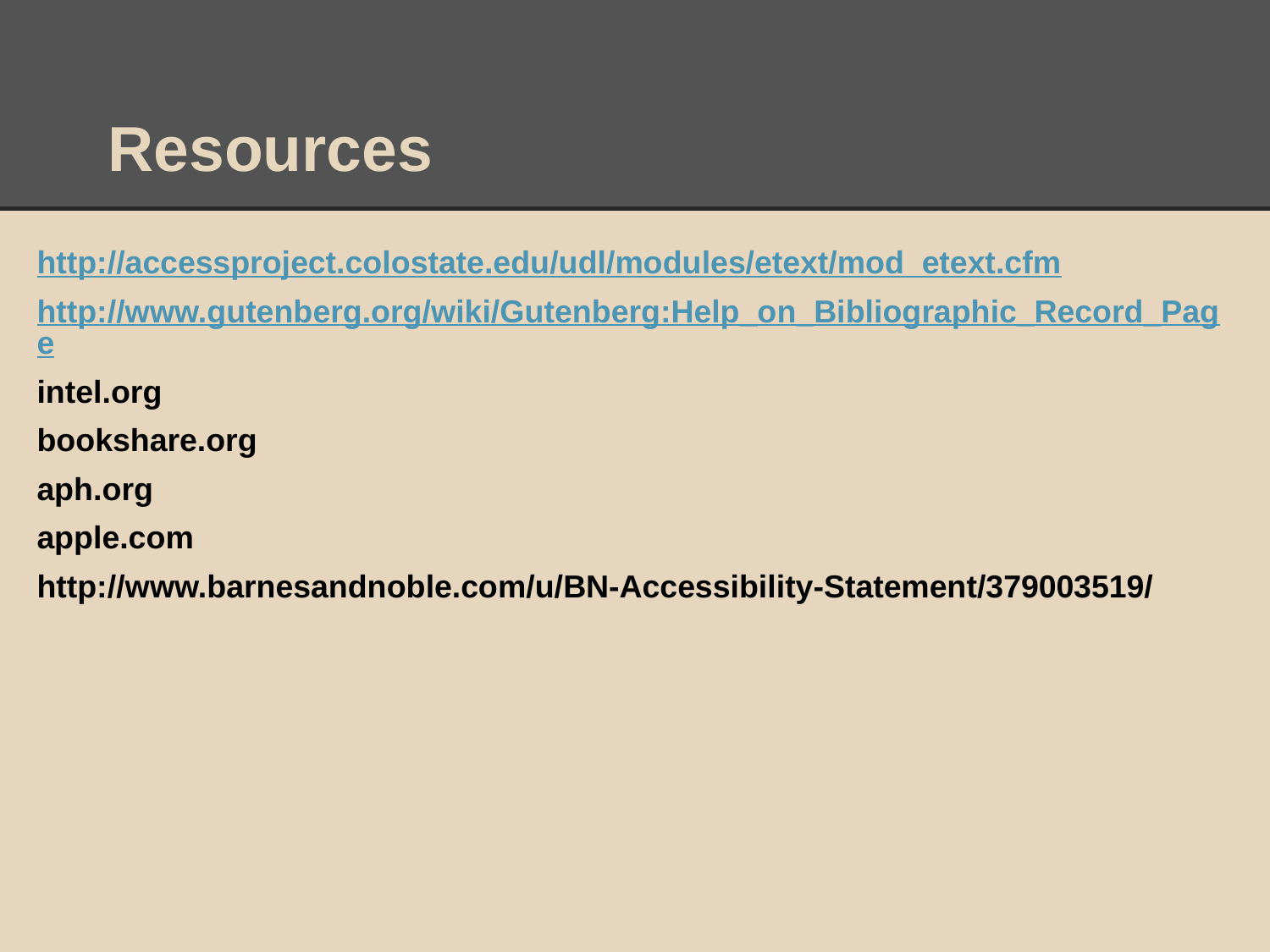

# Resources
http://accessproject.colostate.edu/udl/modules/etext/mod_etext.cfm
http://www.gutenberg.org/wiki/Gutenberg:Help_on_Bibliographic_Record_Page
intel.org
bookshare.org
aph.org
apple.com
http://www.barnesandnoble.com/u/BN-Accessibility-Statement/379003519/